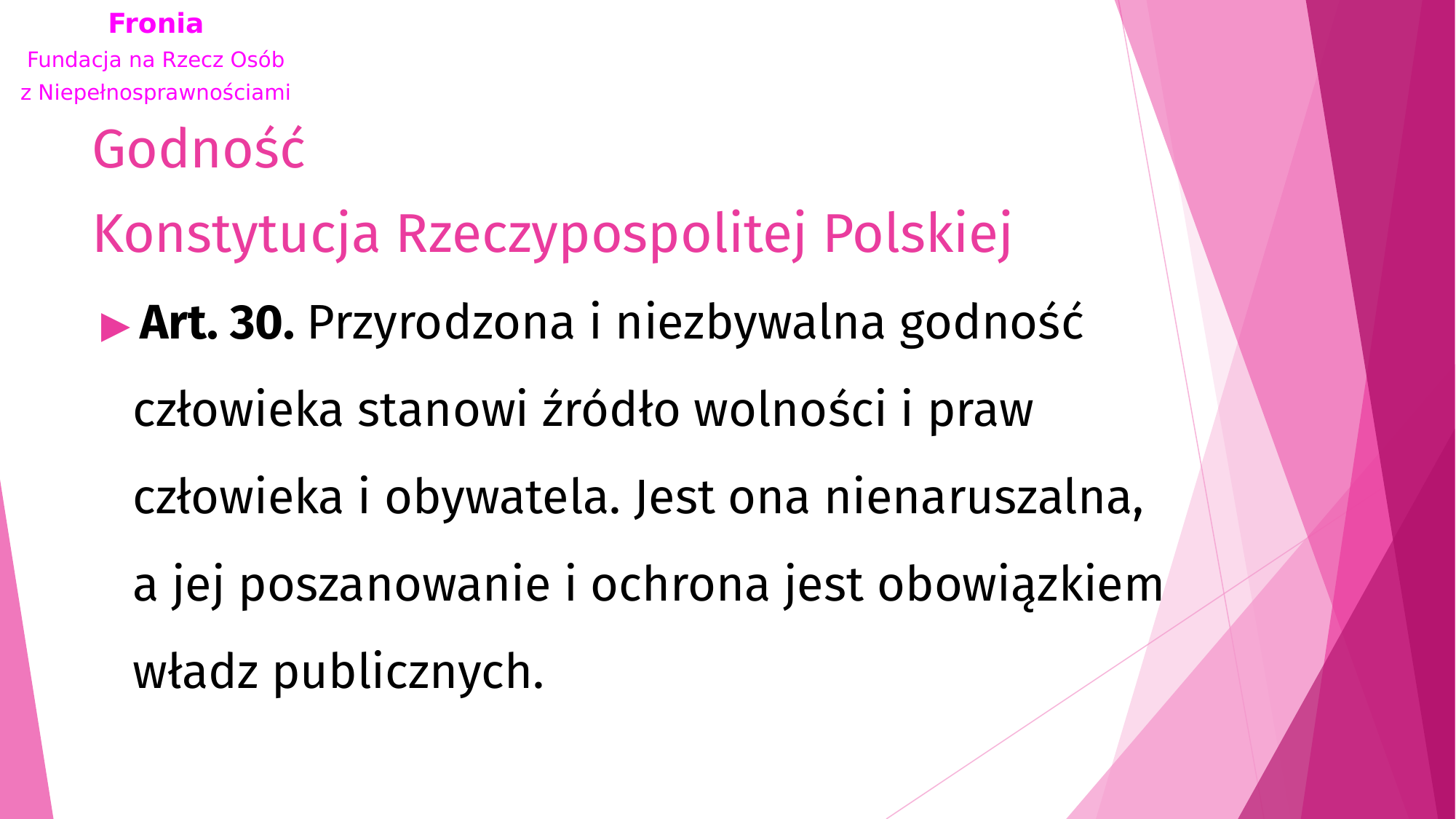

# Godność Konstytucja Rzeczypospolitej Polskiej
Art. 30. Przyrodzona i niezbywalna godność człowieka stanowi źródło wolności i praw człowieka i obywatela. Jest ona nienaruszalna, a jej poszanowanie i ochrona jest obowiązkiem władz publicznych.